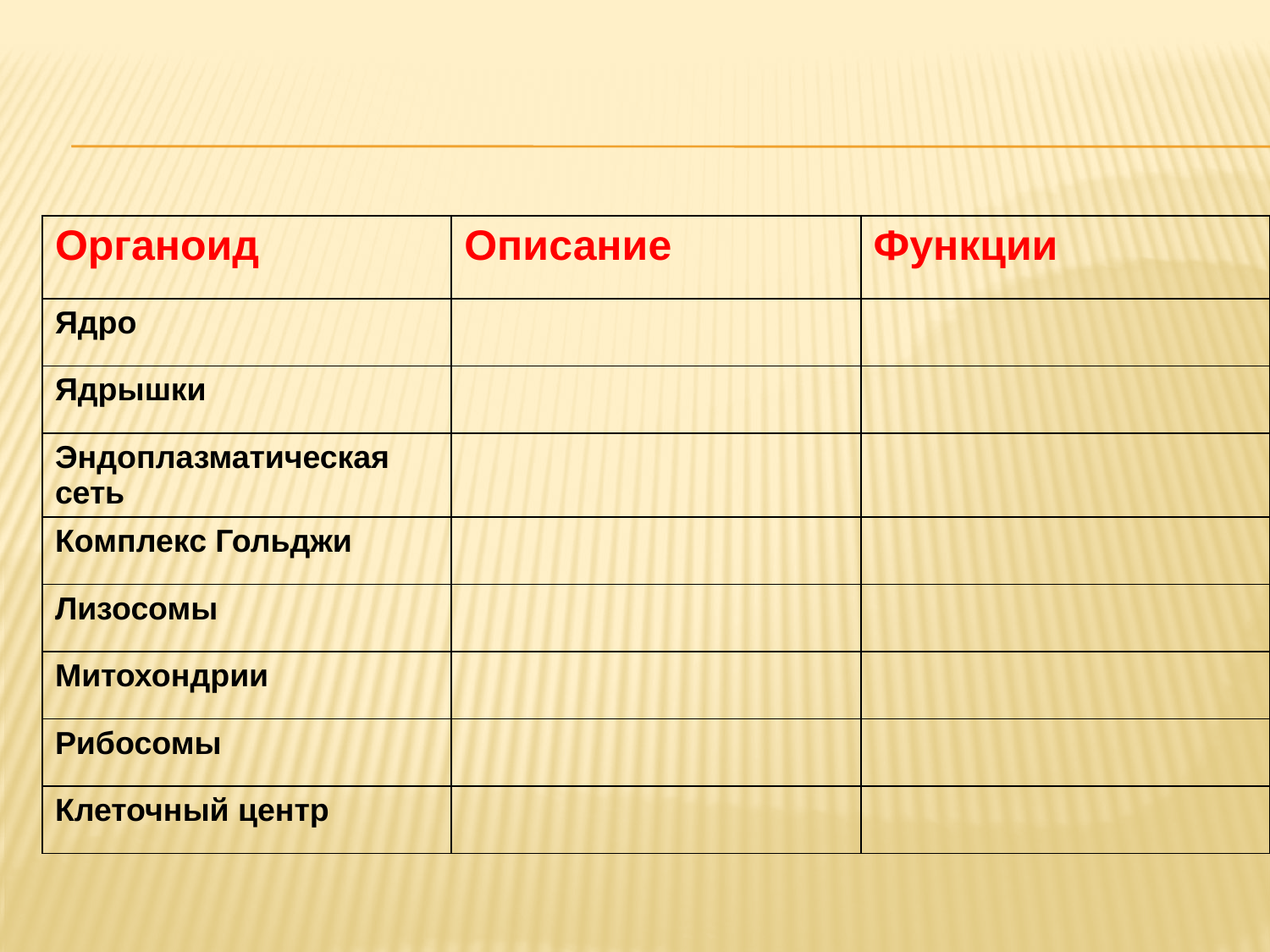

| Органоид | Описание | Функции |
| --- | --- | --- |
| Ядро |  |  |
| Ядрышки |  |  |
| Эндоплазматическая сеть |  |  |
| Комплекс Гольджи |  |  |
| Лизосомы |  |  |
| Митохондрии |  |  |
| Рибосомы |  |  |
| Клеточный центр |  |  |